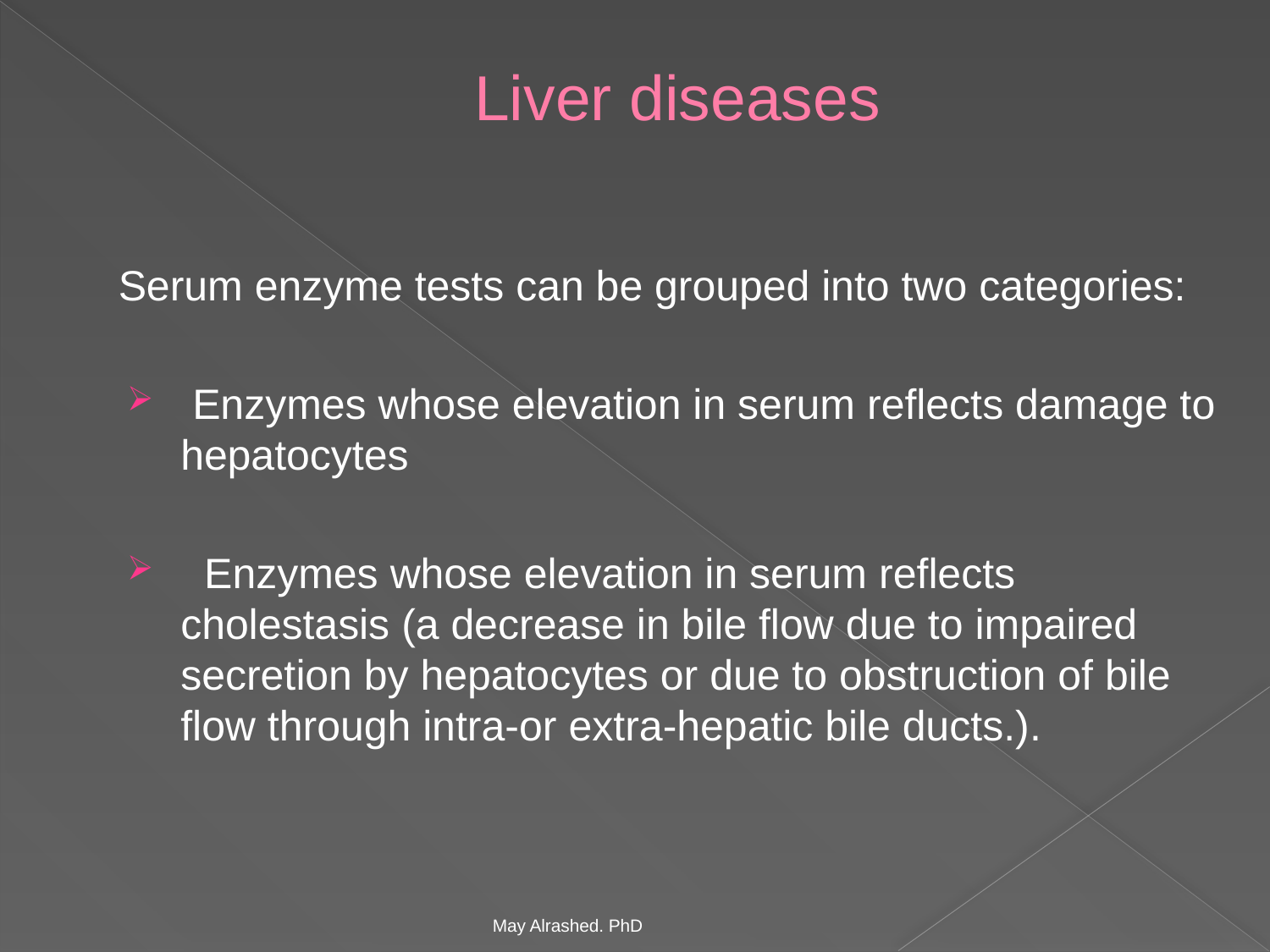

# Liver diseases

Serum enzyme tests can be grouped into two categories:

 Enzymes whose elevation in serum reflects damage to hepatocytes

  Enzymes whose elevation in serum reflects cholestasis (a decrease in bile flow due to impaired secretion by hepatocytes or due to obstruction of bile flow through intra-or extra-hepatic bile ducts.).

May Alrashed. PhD